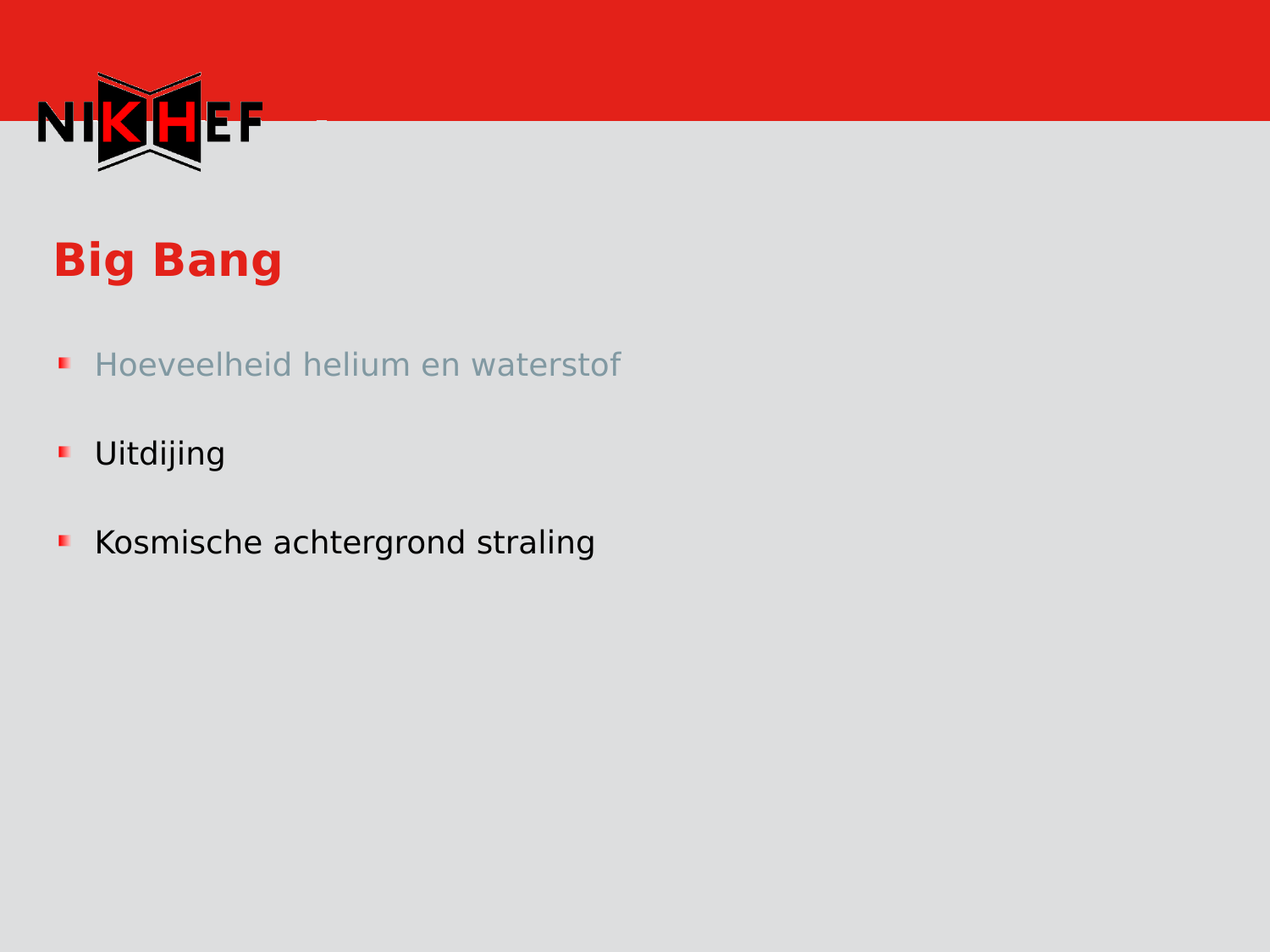

# Big Bang
Hoeveelheid helium en waterstof

Uitdijing

Kosmische achtergrond straling